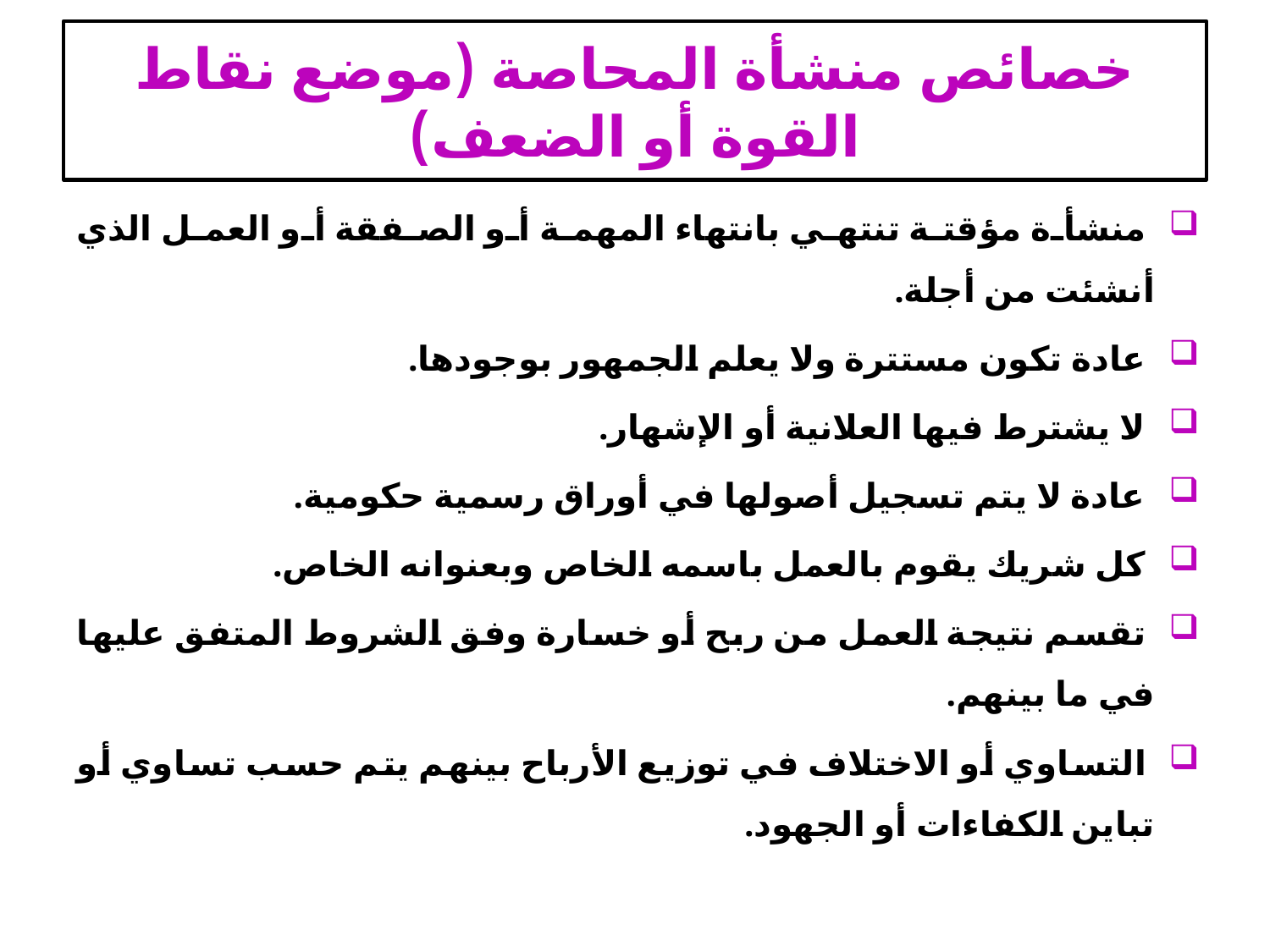

# خصائص منشأة المحاصة (موضع نقاط القوة أو الضعف)
 منشأة مؤقتة تنتهي بانتهاء المهمة أو الصفقة أو العمل الذي أنشئت من أجلة.
 عادة تكون مستترة ولا يعلم الجمهور بوجودها.
 لا يشترط فيها العلانية أو الإشهار.
 عادة لا يتم تسجيل أصولها في أوراق رسمية حكومية.
 كل شريك يقوم بالعمل باسمه الخاص وبعنوانه الخاص.
 تقسم نتيجة العمل من ربح أو خسارة وفق الشروط المتفق عليها في ما بينهم.
 التساوي أو الاختلاف في توزيع الأرباح بينهم يتم حسب تساوي أو تباين الكفاءات أو الجهود.